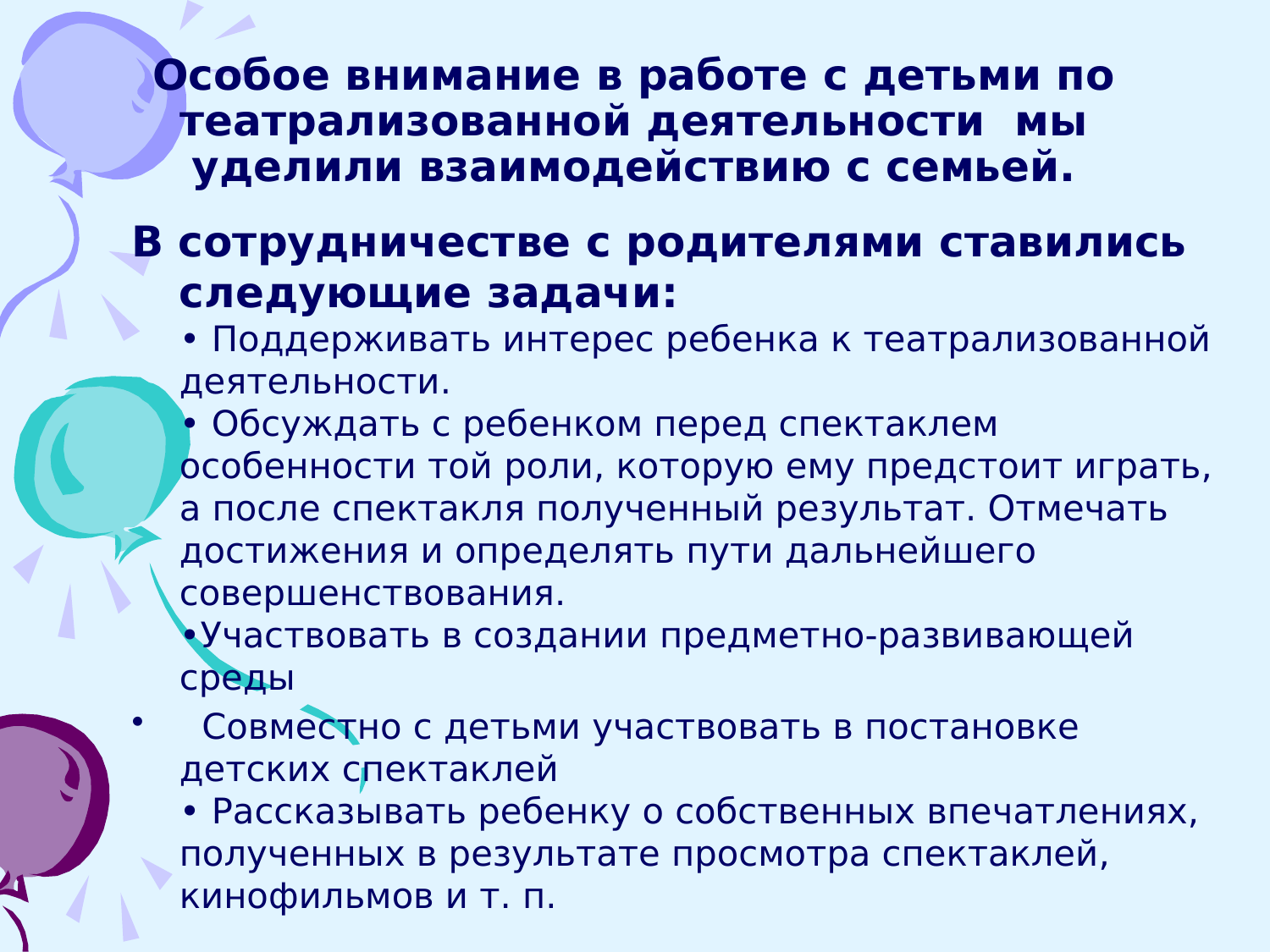

# Особое внимание в работе с детьми по театрализованной деятельности  мы уделили взаимодействию с семьей.
В сотрудничестве с родителями ставились следующие задачи:
• Поддерживать интерес ребенка к театрализованной деятельности.  
• Обсуждать с ребенком перед спектаклем особенности той роли, которую ему предстоит играть, а после спектакля полученный результат. Отмечать достижения и определять пути дальнейшего совершенствования. 
•Участвовать в создании предметно-развивающей среды
  Совместно с детьми участвовать в постановке детских спектаклей
• Рассказывать ребенку о собственных впечатлениях, полученных в результате просмотра спектаклей, кинофильмов и т. п.